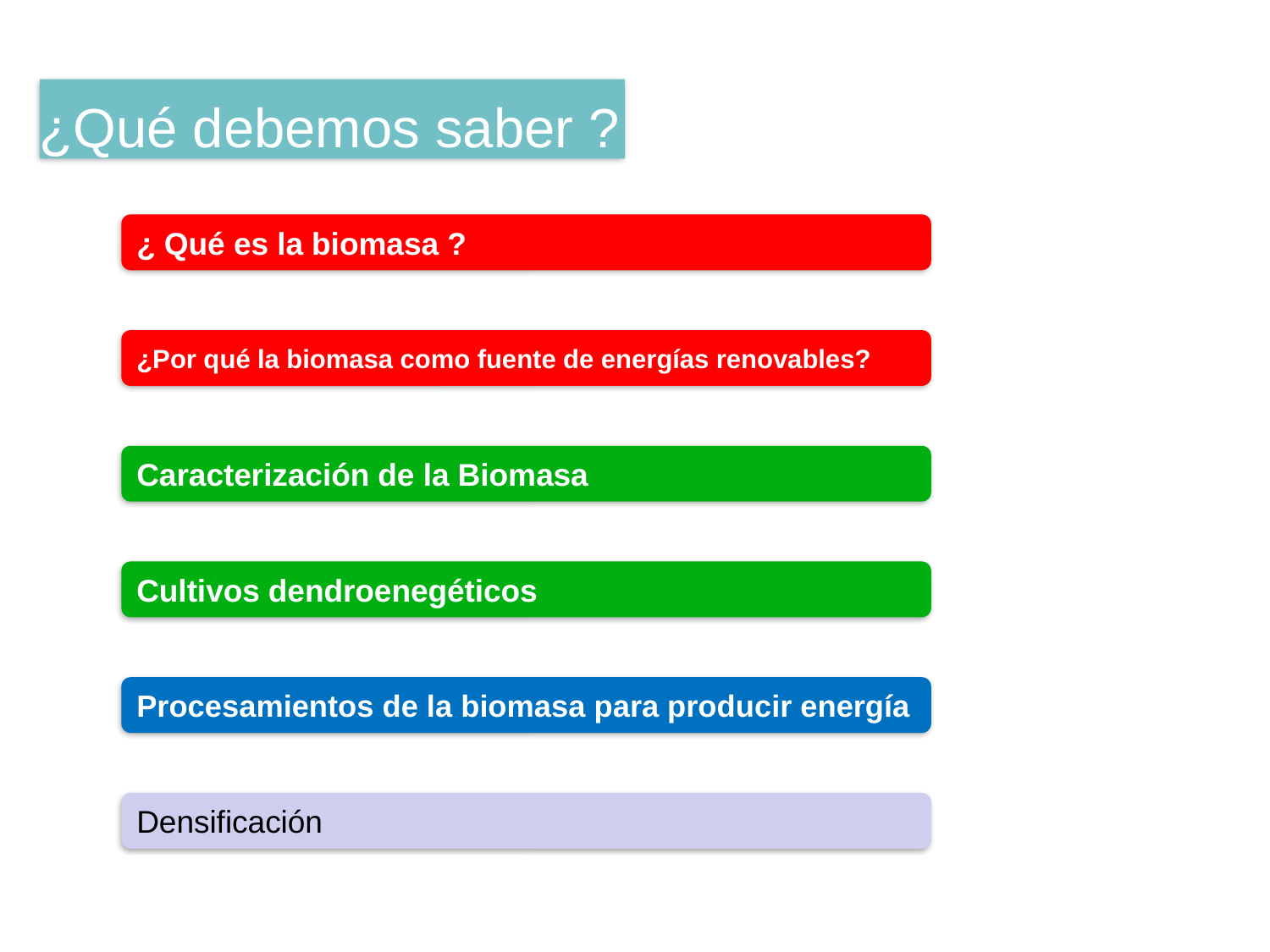

¿Qué debemos saber ?
¿ Qué es la biomasa ?
Caracterización de la Biomasa
Procesamientos de la biomasa para producir energía
Densificación
Cultivos dendroenegéticos
¿Por qué la biomasa como fuente de energías renovables?